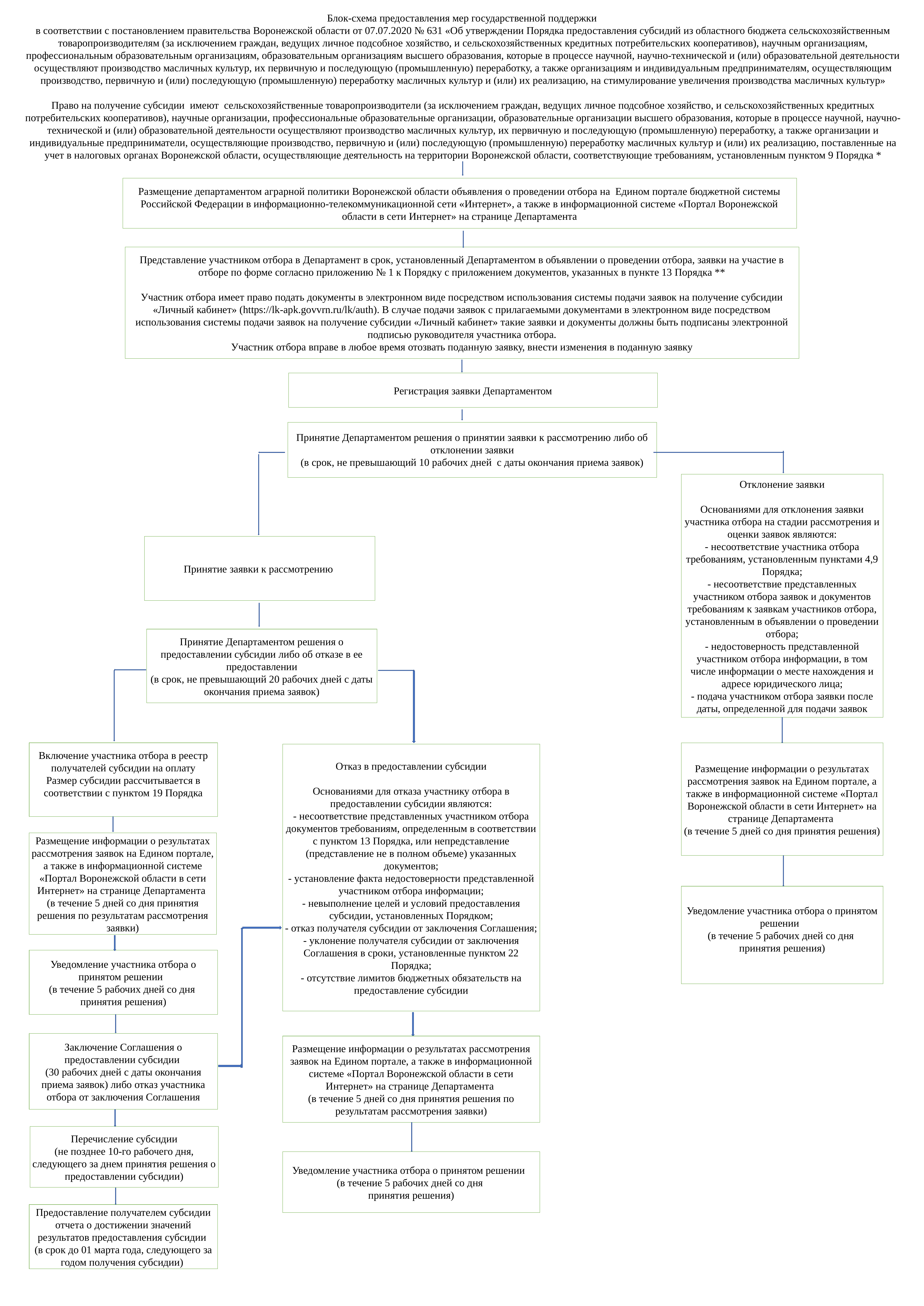

Блок-схема предоставления мер государственной поддержки
в соответствии с постановлением правительства Воронежской области от 07.07.2020 № 631 «Об утверждении Порядка предоставления субсидий из областного бюджета сельскохозяйственным товаропроизводителям (за исключением граждан, ведущих личное подсобное хозяйство, и сельскохозяйственных кредитных потребительских кооперативов), научным организациям, профессиональным образовательным организациям, образовательным организациям высшего образования, которые в процессе научной, научно-технической и (или) образовательной деятельности осуществляют производство масличных культур, их первичную и последующую (промышленную) переработку, а также организациям и индивидуальным предпринимателям, осуществляющим производство, первичную и (или) последующую (промышленную) переработку масличных культур и (или) их реализацию, на стимулирование увеличения производства масличных культур»

Право на получение субсидии  имеют  сельскохозяйственные товаропроизводители (за исключением граждан, ведущих личное подсобное хозяйство, и сельскохозяйственных кредитных потребительских кооперативов), научные организации, профессиональные образовательные организации, образовательные организации высшего образования, которые в процессе научной, научно-технической и (или) образовательной деятельности осуществляют производство масличных культур, их первичную и последующую (промышленную) переработку, а также организации и индивидуальные предприниматели, осуществляющие производство, первичную и (или) последующую (промышленную) переработку масличных культур и (или) их реализацию, поставленные на учет в налоговых органах Воронежской области, осуществляющие деятельность на территории Воронежской области, соответствующие требованиям, установленным пунктом 9 Порядка *

Размещение департаментом аграрной политики Воронежской области объявления о проведении отбора на  Едином портале бюджетной системы Российской Федерации в информационно-телекоммуникационной сети «Интернет», а также в информационной системе «Портал Воронежской области в сети Интернет» на странице Департамента

Представление участником отбора в Департамент в срок, установленный Департаментом в объявлении о проведении отбора, заявки на участие в отборе по форме согласно приложению № 1 к Порядку с приложением документов, указанных в пункте 13 Порядка **

Участник отбора имеет право подать документы в электронном виде посредством использования системы подачи заявок на получение субсидии «Личный кабинет» (https://lk-apk.govvrn.ru/lk/auth). В случае подачи заявок с прилагаемыми документами в электронном виде посредством использования системы подачи заявок на получение субсидии «Личный кабинет» такие заявки и документы должны быть подписаны электронной подписью руководителя участника отбора.
Участник отбора вправе в любое время отозвать поданную заявку, внести изменения в поданную заявку

Регистрация заявки Департаментом

Принятие Департаментом решения о принятии заявки к рассмотрению либо об отклонении заявки
(в срок, не превышающий 10 рабочих дней  с даты окончания приема заявок)

Отклонение заявки

Основаниями для отклонения заявки участника отбора на стадии рассмотрения и оценки заявок являются:
- несоответствие участника отбора требованиям, установленным пунктами 4,9 Порядка;
- несоответствие представленных участником отбора заявок и документов требованиям к заявкам участников отбора, установленным в объявлении о проведении отбора;
- недостоверность представленной участником отбора информации, в том числе информации о месте нахождения и адресе юридического лица;
- подача участником отбора заявки после даты, определенной для подачи заявок
Принятие заявки к рассмотрению

Принятие Департаментом решения о предоставлении субсидии либо об отказе в ее предоставлении
(в срок, не превышающий 20 рабочих дней с даты окончания приема заявок)

Включение участника отбора в реестр получателей субсидии на оплату
Размер субсидии рассчитывается в соответствии с пунктом 19 Порядка

Размещение информации о результатах рассмотрения заявок на Едином портале, а также в информационной системе «Портал Воронежской области в сети Интернет» на странице Департамента
(в течение 5 дней со дня принятия решения)

Отказ в предоставлении субсидии

Основаниями для отказа участнику отбора в предоставлении субсидии являются:
- несоответствие представленных участником отбора документов требованиям, определенным в соответствии с пунктом 13 Порядка, или непредставление (представление не в полном объеме) указанных документов;
- установление факта недостоверности представленной участником отбора информации;
- невыполнение целей и условий предоставления субсидии, установленных Порядком;
- отказ получателя субсидии от заключения Соглашения;
- уклонение получателя субсидии от заключения Соглашения в сроки, установленные пунктом 22 Порядка;
- отсутствие лимитов бюджетных обязательств на предоставление субсидии

Размещение информации о результатах рассмотрения заявок на Едином портале, а также в информационной системе «Портал Воронежской области в сети Интернет» на странице Департамента
(в течение 5 дней со дня принятия решения по результатам рассмотрения заявки)

Уведомление участника отбора о принятом решении
(в течение 5 рабочих дней со дня
принятия решения)

Уведомление участника отбора о принятом решении
(в течение 5 рабочих дней со дня
принятия решения)

Заключение Соглашения о предоставлении субсидии
(30 рабочих дней с даты окончания приема заявок) либо отказ участника отбора от заключения Соглашения

Размещение информации о результатах рассмотрения заявок на Едином портале, а также в информационной системе «Портал Воронежской области в сети Интернет» на странице Департамента
(в течение 5 дней со дня принятия решения по результатам рассмотрения заявки)

Перечисление субсидии
(не позднее 10-го рабочего дня, следующего за днем принятия решения о предоставлении субсидии)
Уведомление участника отбора о принятом решении
(в течение 5 рабочих дней со дня
принятия решения)

Предоставление получателем субсидии отчета о достижении значений результатов предоставления субсидии
(в срок до 01 марта года, следующего за годом получения субсидии)